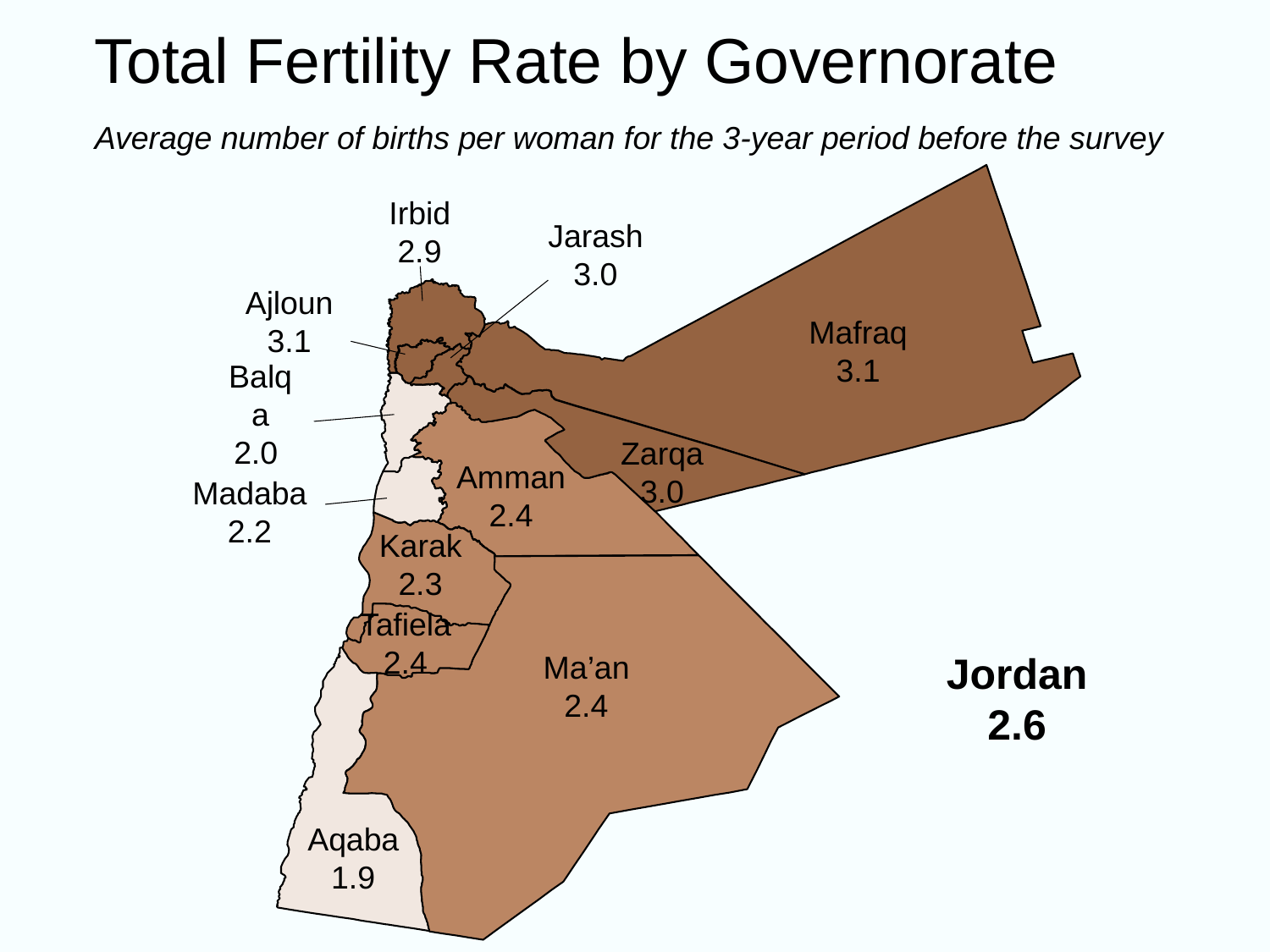

Total Fertility Rate by Governorate
Average number of births per woman for the 3-year period before the survey

Jarash
3.0
Irbid
2.9
Ajloun
3.1
Mafraq
3.1
Balqa
2.0
Zarqa
3.0
Amman
2.4
Madaba
2.2
Karak
2.3
Tafiela
2.4
Jordan
2.6
Ma’an
2.4
Aqaba
1.9